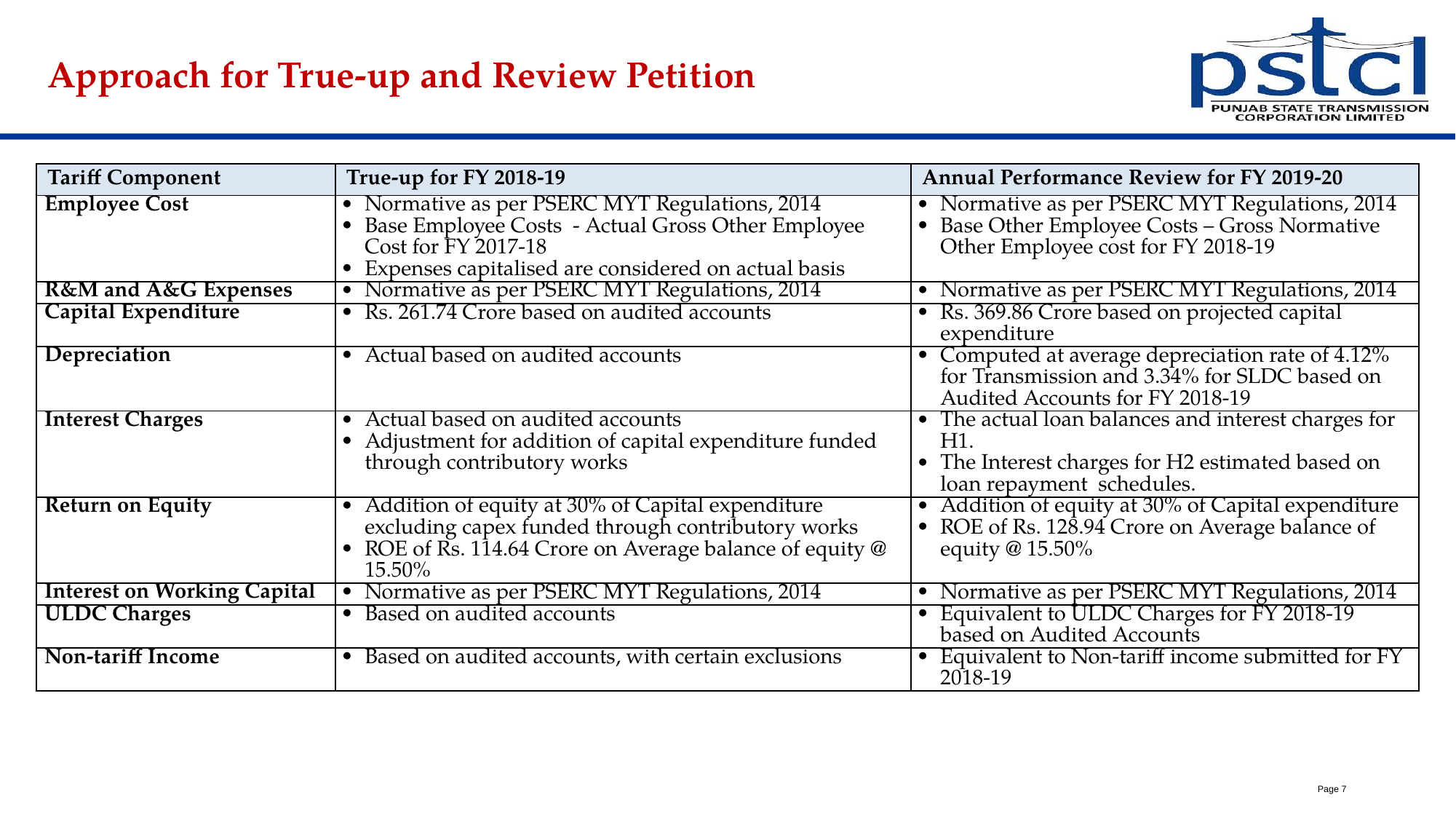

# Approach for True-up and Review Petition
| Tariff Component | True-up for FY 2018-19 | Annual Performance Review for FY 2019-20 |
| --- | --- | --- |
| Employee Cost | Normative as per PSERC MYT Regulations, 2014 Base Employee Costs - Actual Gross Other Employee Cost for FY 2017-18 Expenses capitalised are considered on actual basis | Normative as per PSERC MYT Regulations, 2014 Base Other Employee Costs – Gross Normative Other Employee cost for FY 2018-19 |
| R&M and A&G Expenses | Normative as per PSERC MYT Regulations, 2014 | Normative as per PSERC MYT Regulations, 2014 |
| Capital Expenditure | Rs. 261.74 Crore based on audited accounts | Rs. 369.86 Crore based on projected capital expenditure |
| Depreciation | Actual based on audited accounts | Computed at average depreciation rate of 4.12% for Transmission and 3.34% for SLDC based on Audited Accounts for FY 2018-19 |
| Interest Charges | Actual based on audited accounts Adjustment for addition of capital expenditure funded through contributory works | The actual loan balances and interest charges for H1. The Interest charges for H2 estimated based on loan repayment schedules. |
| Return on Equity | Addition of equity at 30% of Capital expenditure excluding capex funded through contributory works ROE of Rs. 114.64 Crore on Average balance of equity @ 15.50% | Addition of equity at 30% of Capital expenditure ROE of Rs. 128.94 Crore on Average balance of equity @ 15.50% |
| Interest on Working Capital | Normative as per PSERC MYT Regulations, 2014 | Normative as per PSERC MYT Regulations, 2014 |
| ULDC Charges | Based on audited accounts | Equivalent to ULDC Charges for FY 2018-19 based on Audited Accounts |
| Non-tariff Income | Based on audited accounts, with certain exclusions | Equivalent to Non-tariff income submitted for FY 2018-19 |